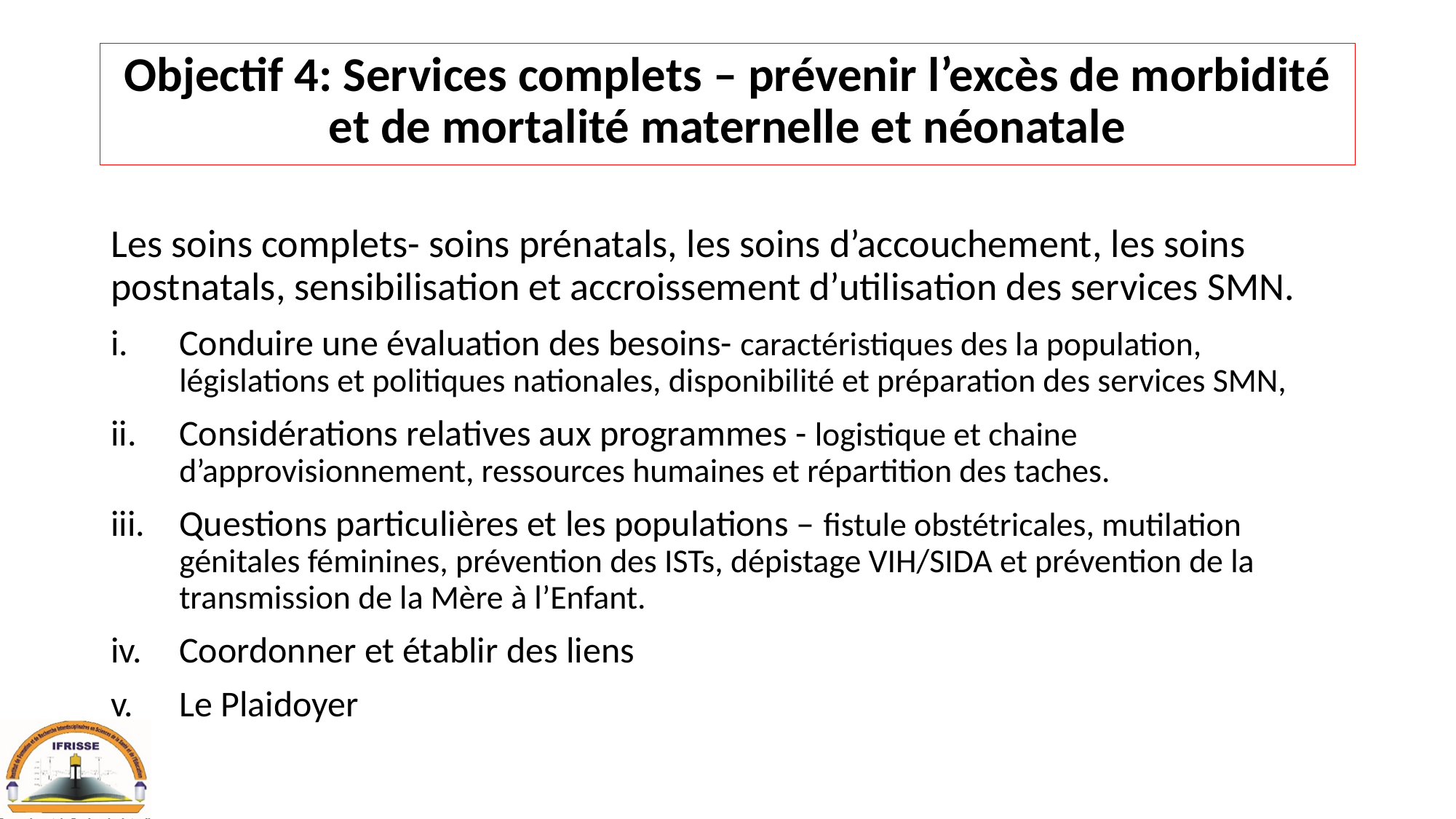

# Objectif 4: Services complets – prévenir l’excès de morbidité et de mortalité maternelle et néonatale
Les soins complets- soins prénatals, les soins d’accouchement, les soins postnatals, sensibilisation et accroissement d’utilisation des services SMN.
Conduire une évaluation des besoins- caractéristiques des la population, législations et politiques nationales, disponibilité et préparation des services SMN,
Considérations relatives aux programmes - logistique et chaine d’approvisionnement, ressources humaines et répartition des taches.
Questions particulières et les populations – fistule obstétricales, mutilation génitales féminines, prévention des ISTs, dépistage VIH/SIDA et prévention de la transmission de la Mère à l’Enfant.
Coordonner et établir des liens
Le Plaidoyer